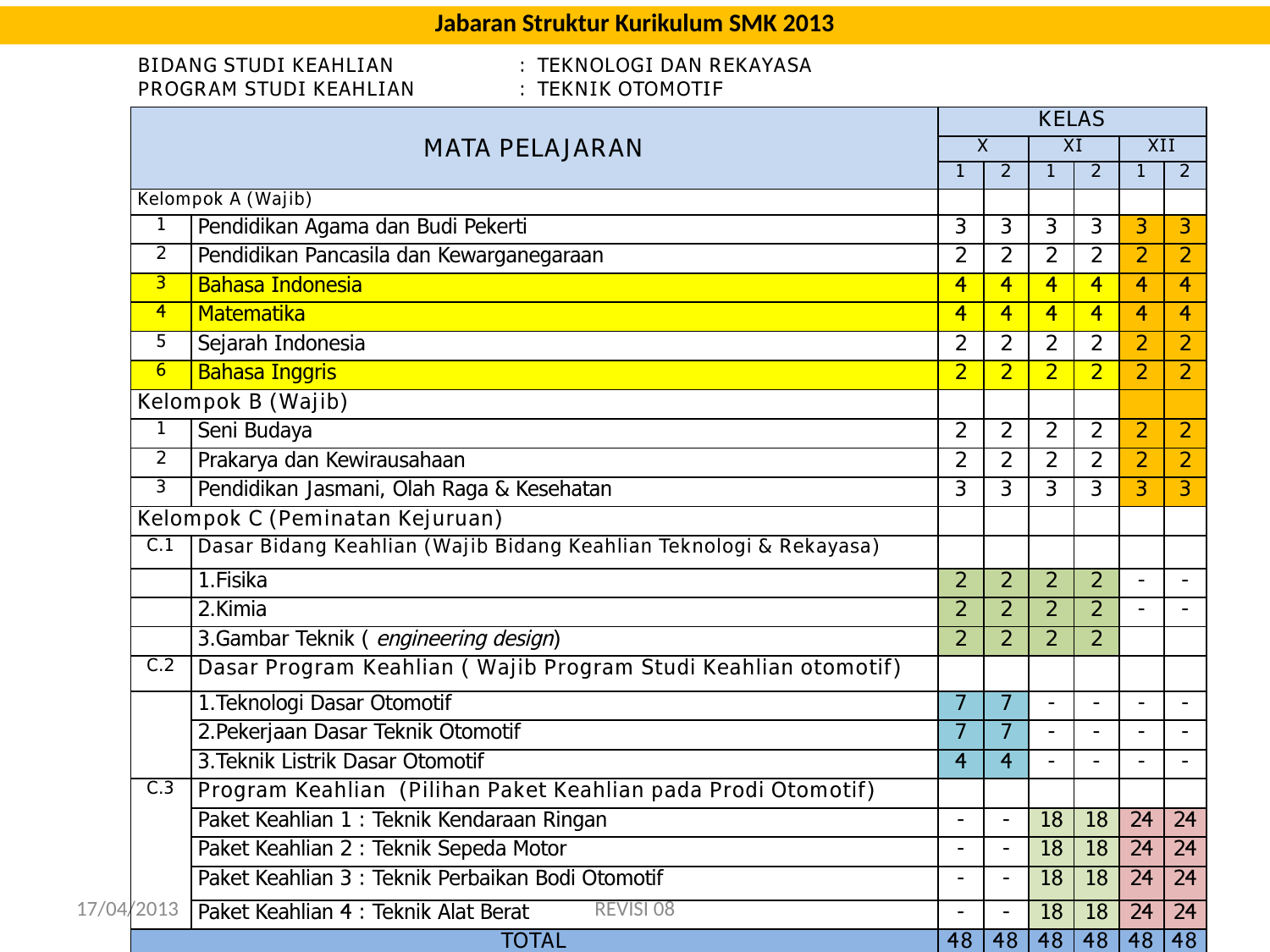

# Jabaran Struktur Kurikulum SMK 2013

BIDANG STUDI KEAHLIAN	:  TEKNOLOGI DAN REKAYASA
PROGRAM STUDI KEAHLIAN	:  TEKNIK OTOMOTIF
| MATA PELAJARAN |  | KELAS |  |  |  |  |  |
| --- | --- | --- | --- | --- | --- | --- | --- |
|  |  | X |  | XI |  | XII |  |
|  |  | 1 | 2 | 1 | 2 | 1 | 2 |
| Kelompok A (Wajib) |  |  |  |  |  |  |  |
| 1 | Pendidikan Agama dan Budi Pekerti | 3 | 3 | 3 | 3 | 3 | 3 |
| 2 | Pendidikan Pancasila dan Kewarganegaraan | 2 | 2 | 2 | 2 | 2 | 2 |
| 3 | Bahasa Indonesia | 4 | 4 | 4 | 4 | 4 | 4 |
| 4 | Matematika | 4 | 4 | 4 | 4 | 4 | 4 |
| 5 | Sejarah Indonesia | 2 | 2 | 2 | 2 | 2 | 2 |
| 6 | Bahasa Inggris | 2 | 2 | 2 | 2 | 2 | 2 |
| Kelompok B (Wajib) |  |  |  |  |  |  |  |
| 1 | Seni Budaya | 2 | 2 | 2 | 2 | 2 | 2 |
| 2 | Prakarya dan Kewirausahaan | 2 | 2 | 2 | 2 | 2 | 2 |
| 3 | Pendidikan Jasmani, Olah Raga & Kesehatan | 3 | 3 | 3 | 3 | 3 | 3 |
| Kelompok C (Peminatan Kejuruan) |  |  |  |  |  |  |  |
| C.1 | Dasar Bidang Keahlian (Wajib Bidang Keahlian Teknologi & Rekayasa) |  |  |  |  |  |  |
|  | 1.Fisika | 2 | 2 | 2 | 2 | - | - |
|  | 2.Kimia | 2 | 2 | 2 | 2 | - | - |
|  | 3.Gambar Teknik ( engineering design) | 2 | 2 | 2 | 2 |  |  |
| C.2 | Dasar Program Keahlian ( Wajib Program Studi Keahlian otomotif) |  |  |  |  |  |  |
|  | 1.Teknologi Dasar Otomotif | 7 | 7 | - | - | - | - |
|  | 2.Pekerjaan Dasar Teknik Otomotif | 7 | 7 | - | - | - | - |
|  | 3.Teknik Listrik Dasar Otomotif | 4 | 4 | - | - | - | - |
| C.3 | Program Keahlian (Pilihan Paket Keahlian pada Prodi Otomotif) |  |  |  |  |  |  |
|  | Paket Keahlian 1 : Teknik Kendaraan Ringan | - | - | 18 | 18 | 24 | 24 |
|  | Paket Keahlian 2 : Teknik Sepeda Motor | - | - | 18 | 18 | 24 | 24 |
|  | Paket Keahlian 3 : Teknik Perbaikan Bodi Otomotif | - | - | 18 | 18 | 24 | 24 |
|  | Paket Keahlian 4 : Teknik Alat Berat | - | - | 18 | 18 | 24 | 24 |
| TOTAL |  | 48 | 48 | 48 | 48 | 48 | 48 |
17/04/2013
REVISI 08
4